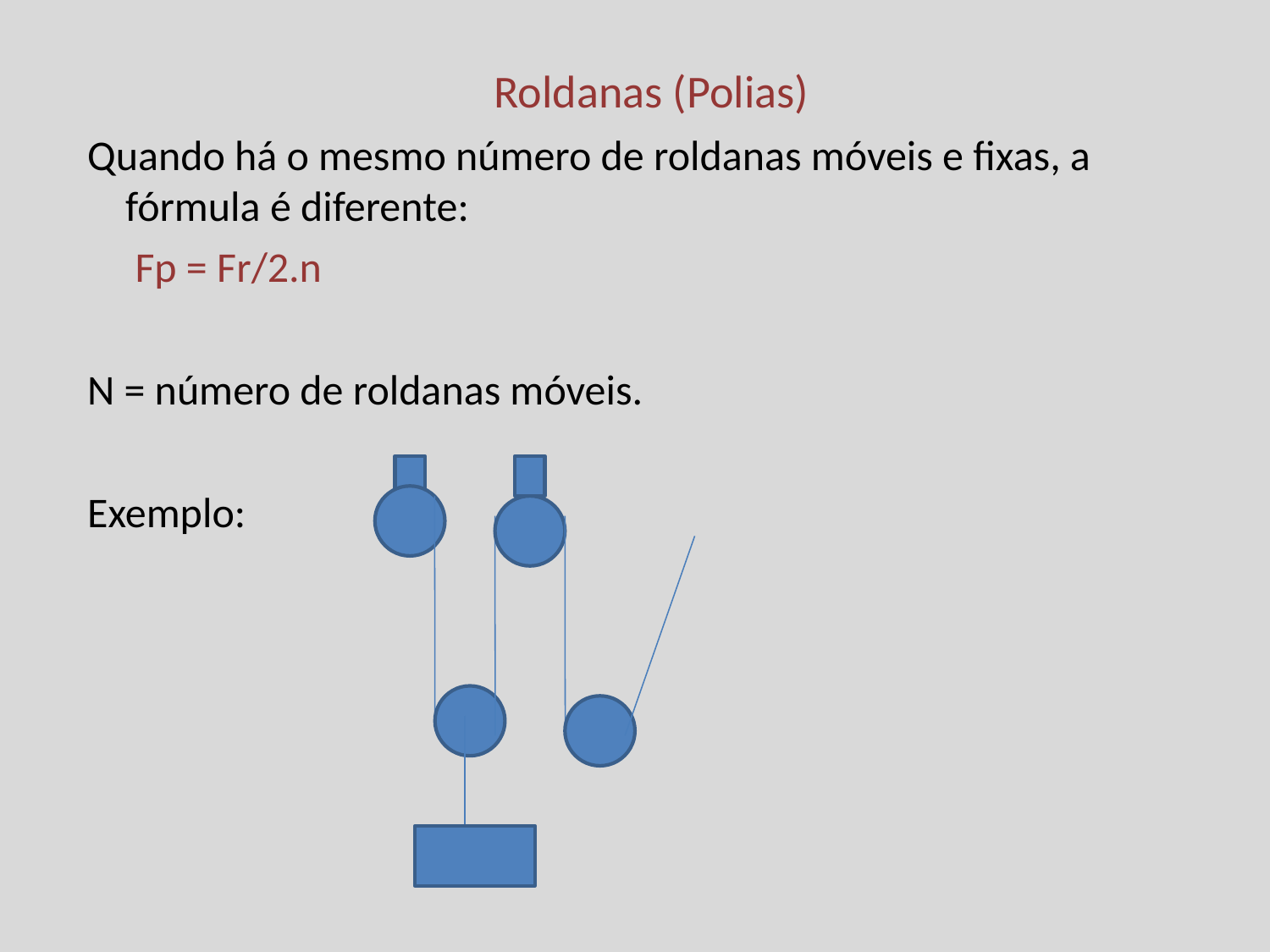

Roldanas (Polias)
Quando há o mesmo número de roldanas móveis e fixas, a fórmula é diferente:
     Fp = Fr/2.n

N = número de roldanas móveis.

Exemplo:

.